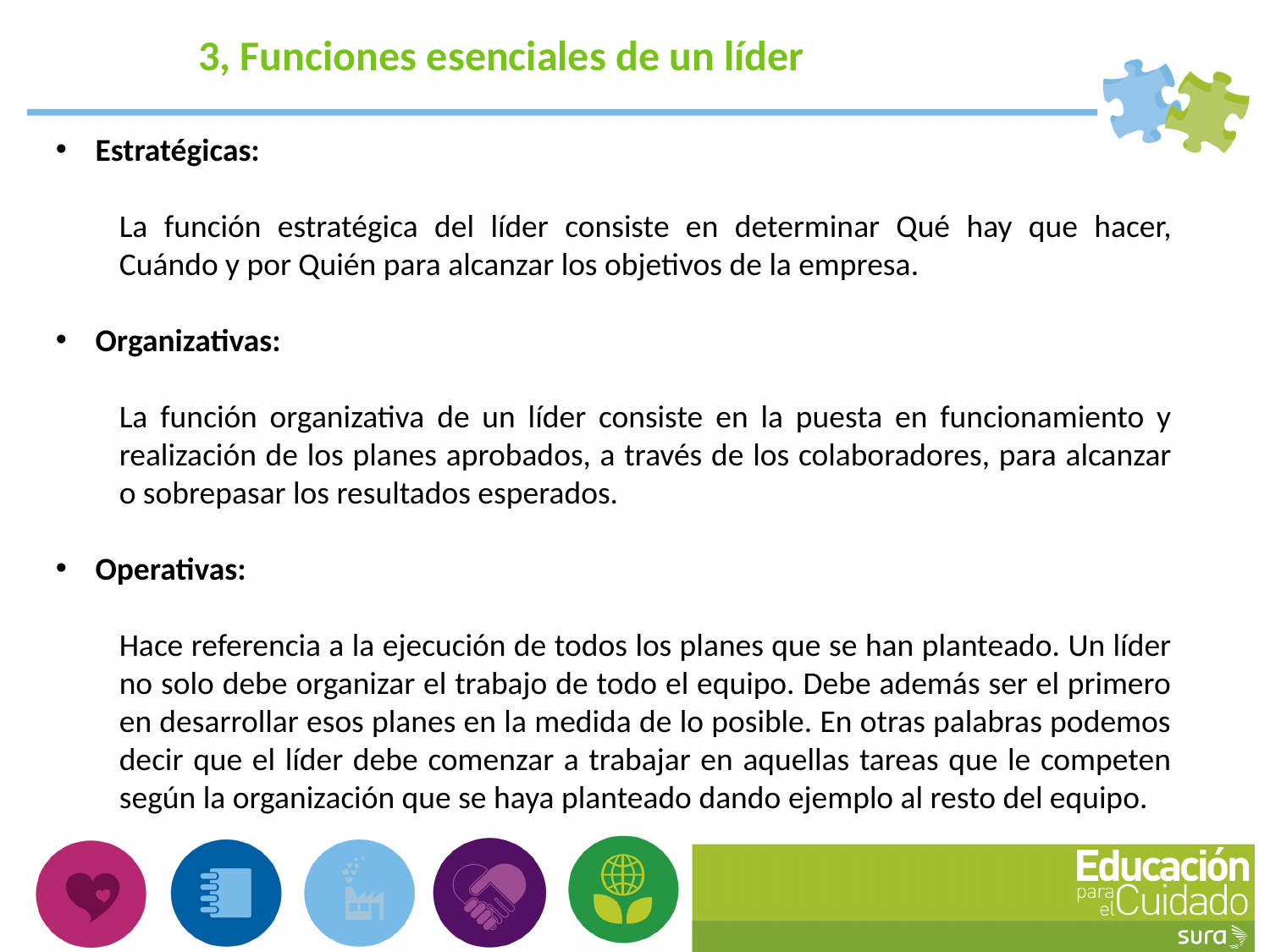

3, Funciones esenciales de un líder

Estratégicas:

La función estratégica del líder consiste en determinar Qué hay que hacer, Cuándo y por Quién para alcanzar los objetivos de la empresa.

Organizativas:

La función organizativa de un líder consiste en la puesta en funcionamiento y realización de los planes aprobados, a través de los colaboradores, para alcanzar o sobrepasar los resultados esperados.

Operativas:

Hace referencia a la ejecución de todos los planes que se han planteado. Un líder no solo debe organizar el trabajo de todo el equipo. Debe además ser el primero en desarrollar esos planes en la medida de lo posible. En otras palabras podemos decir que el líder debe comenzar a trabajar en aquellas tareas que le competen según la organización que se haya planteado dando ejemplo al resto del equipo.